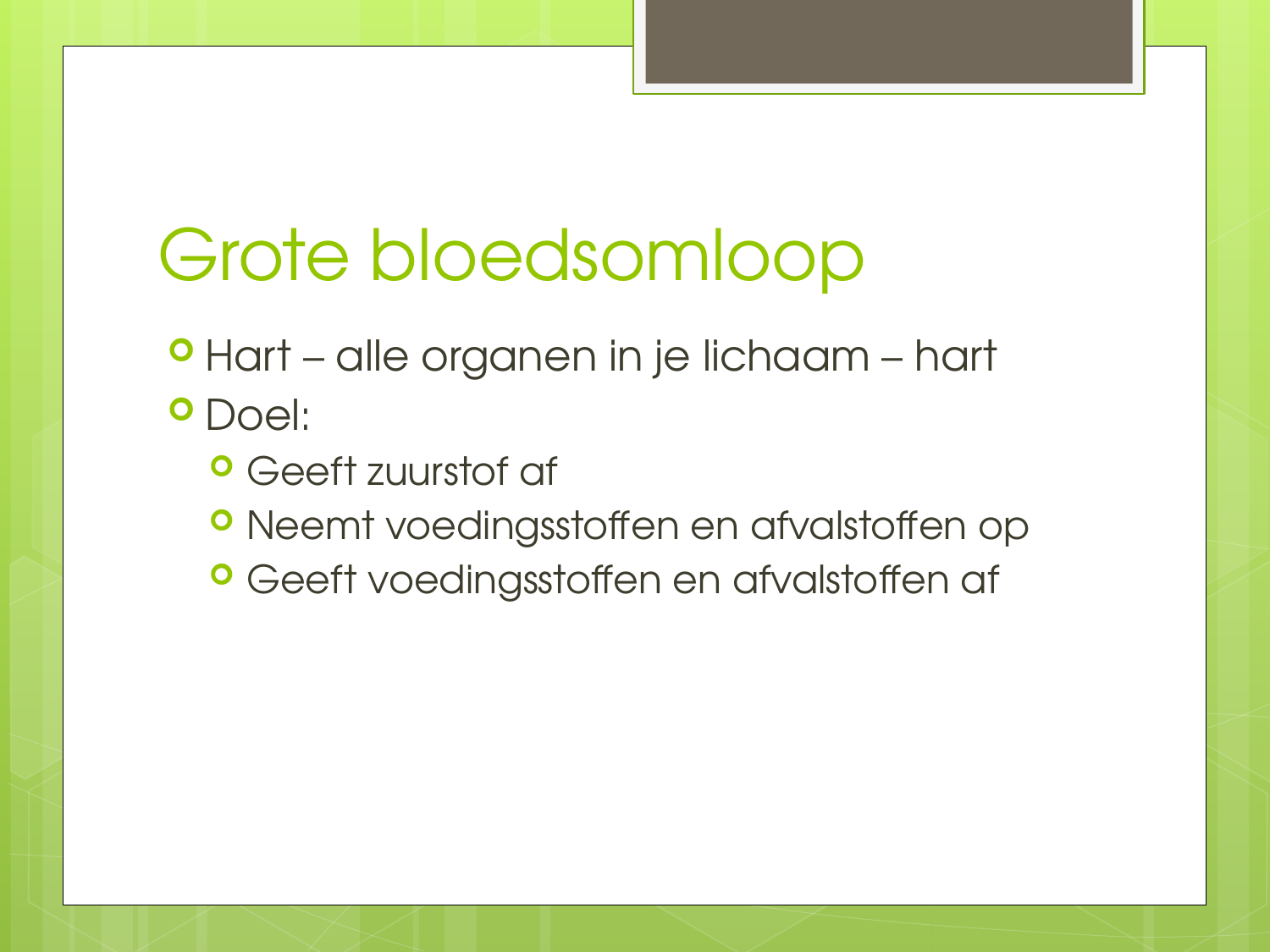

# Grote bloedsomloop
Hart – alle organen in je lichaam – hart
Doel:
Geeft zuurstof af
Neemt voedingsstoffen en afvalstoffen op
Geeft voedingsstoffen en afvalstoffen af